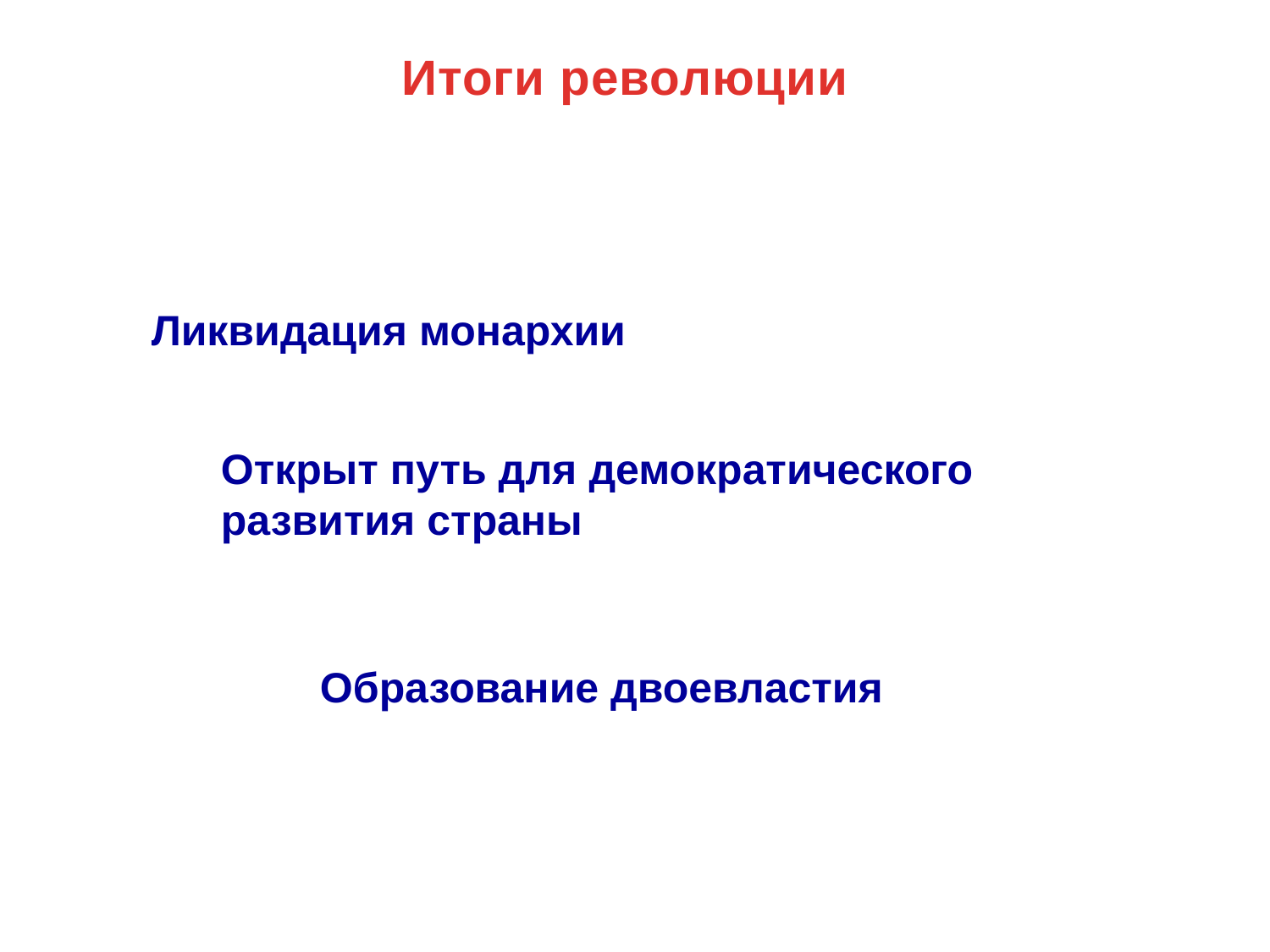

Итоги революции
Ликвидация монархии
Открыт путь для демократического развития страны
Образование двоевластия